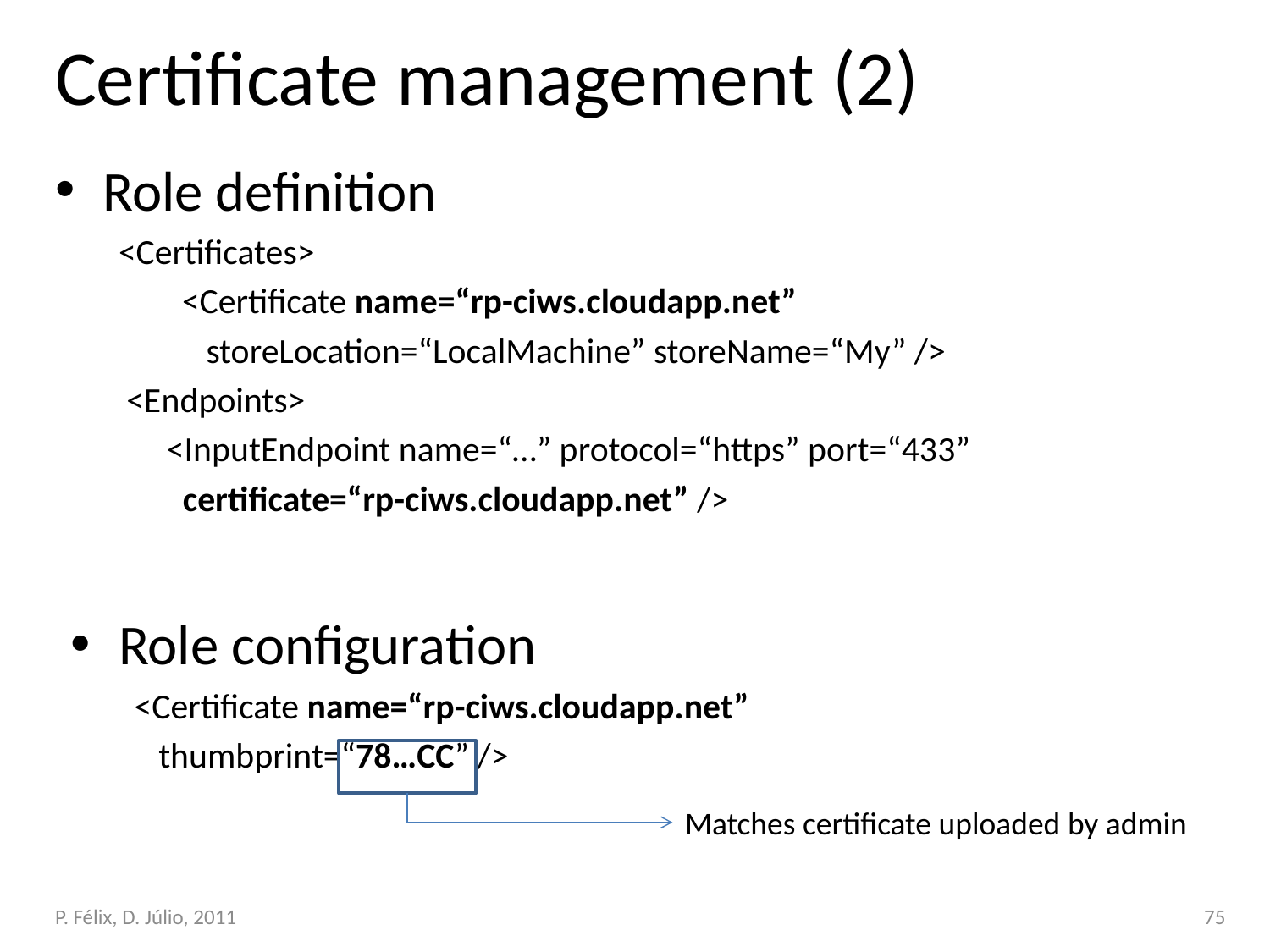

# Certificate management (2)
Role definition
<Certificates>
<Certificate name=“rp-ciws.cloudapp.net”
   storeLocation=“LocalMachine” storeName=“My” />
<Endpoints>
     <InputEndpoint name=“…” protocol=“https” port=“433”
       certificate=“rp-ciws.cloudapp.net” />

Role configuration
<Certificate name=“rp-ciws.cloudapp.net”
   thumbprint=“78…CC” />

Matches certificate uploaded by admin
P. Félix, D. Júlio, 2011
75